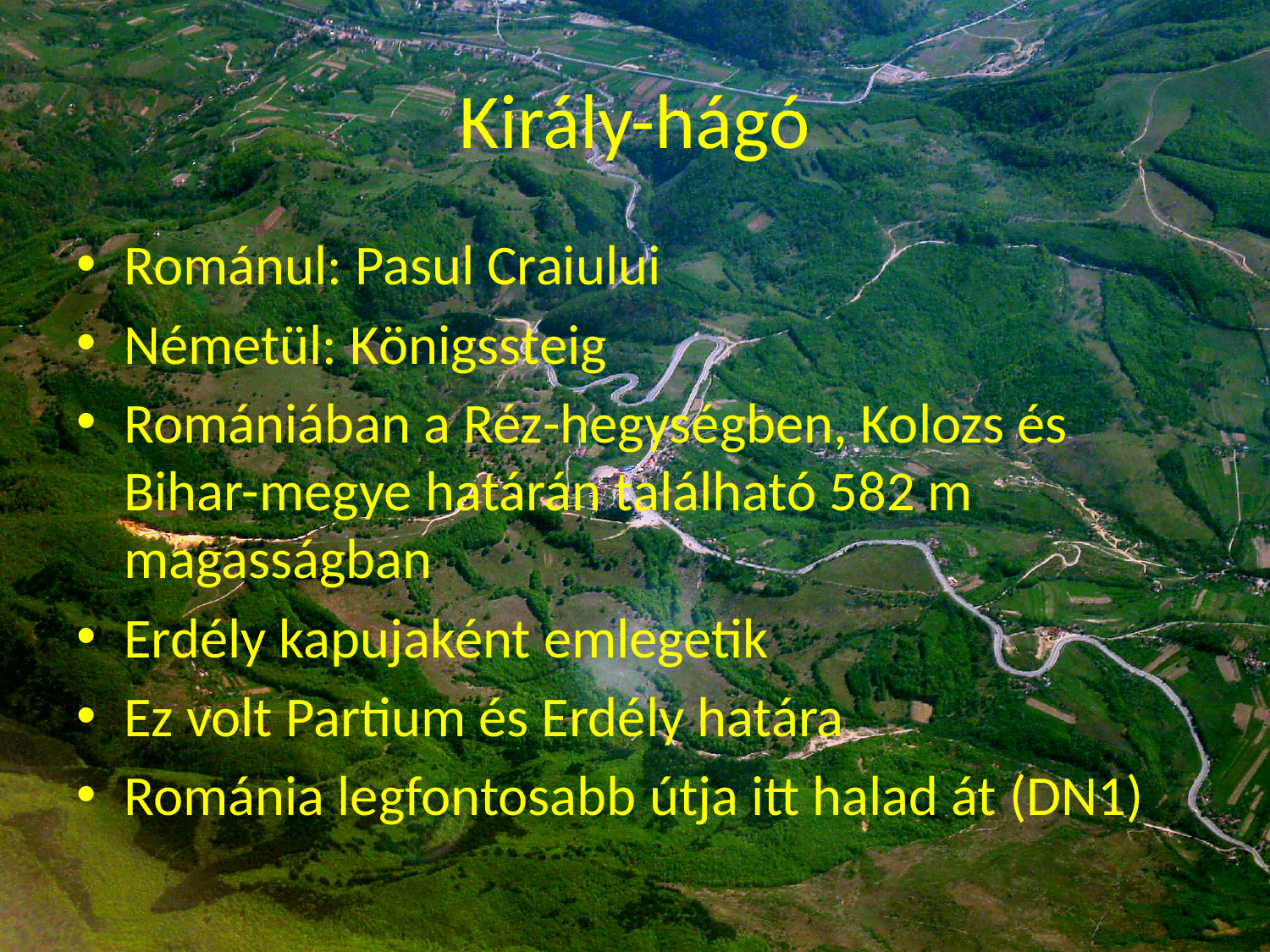

# Király-hágó
Románul: Pasul Craiului
Németül: Königssteig
Romániában a Réz-hegységben, Kolozs és 	Bihar-megye határán található 582 m 	magasságban
Erdély kapujaként emlegetik
Ez volt Partium és Erdély határa
Románia legfontosabb útja itt halad át (DN1)